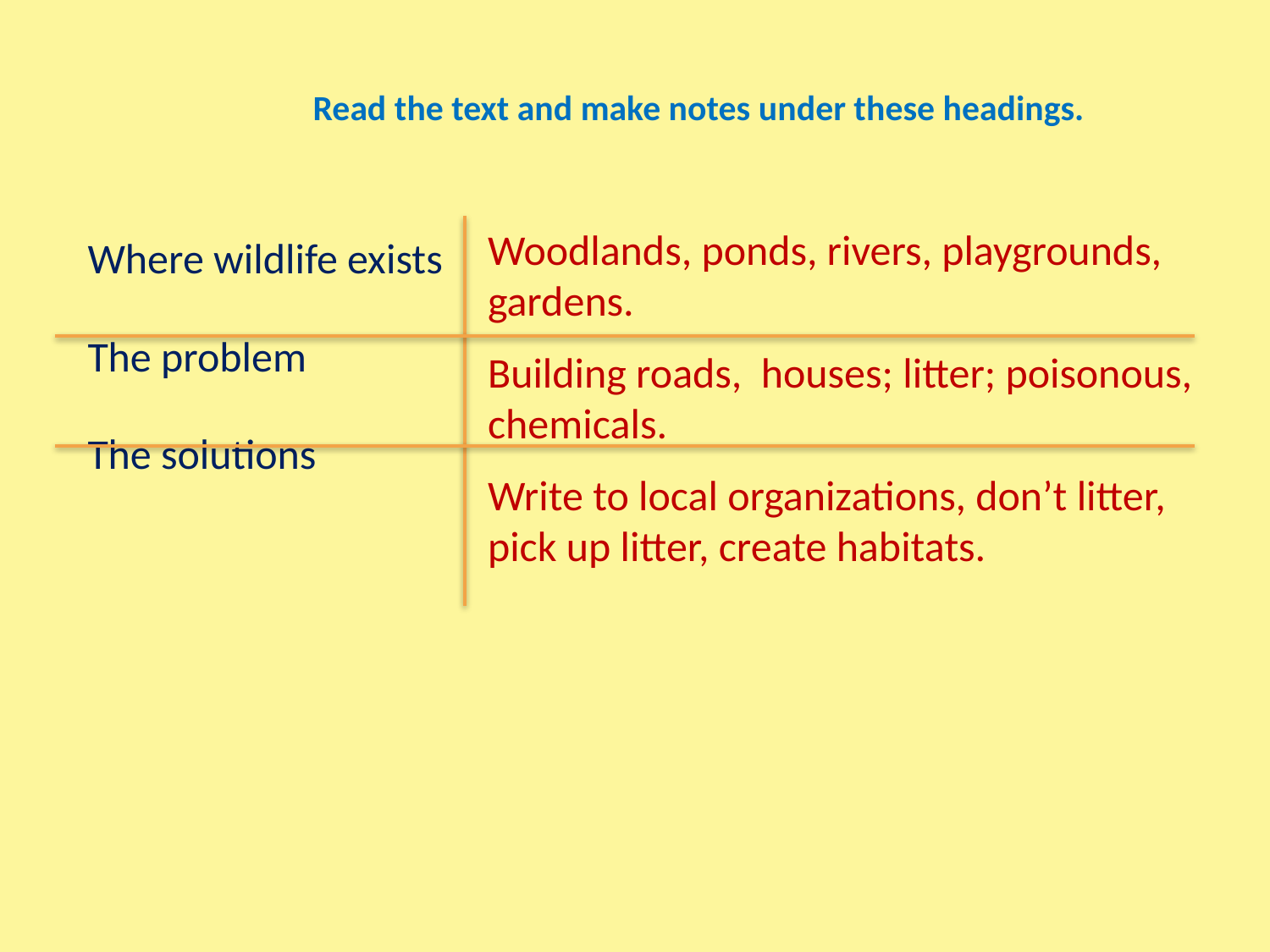

Read the text and make notes under these headings.
Woodlands, ponds, rivers, playgrounds, gardens.
Building roads,  houses; litter; poisonous, chemicals.
Write to local organizations, don’t litter, pick up litter, create habitats.
| Where wildlife exists |
| --- |
| The problem |
| The solutions |